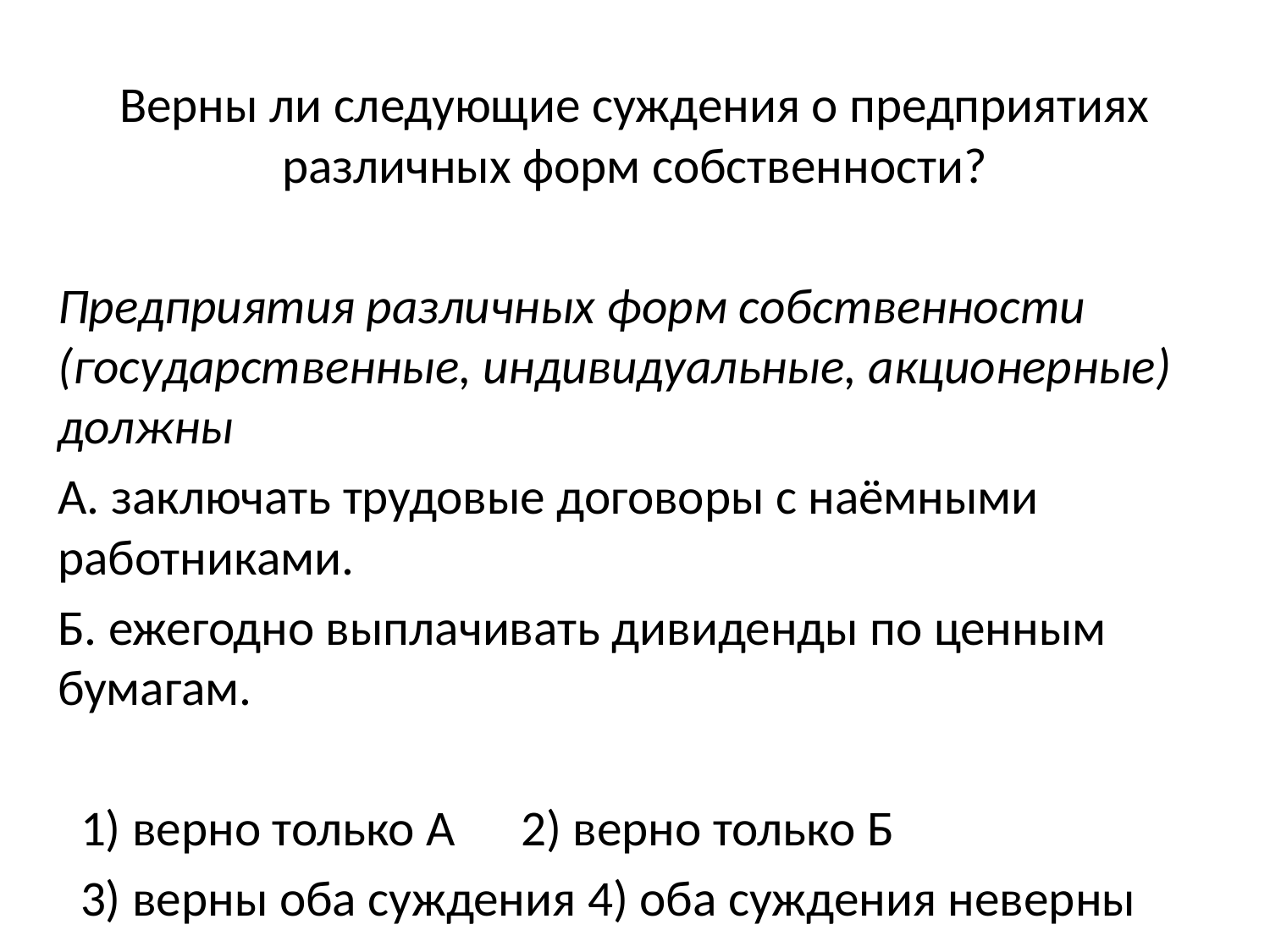

Верны ли следующие суждения о предприятиях различных форм собственности?

Предприятия различных форм собственности (государственные, индивидуальные, акционерные) должны
А. заключать трудовые договоры с наёмными работниками.
Б. ежегодно выплачивать дивиденды по ценным бумагам.

  1) верно только А 	 2) верно только Б
  3) верны оба суждения 4) оба суждения неверны